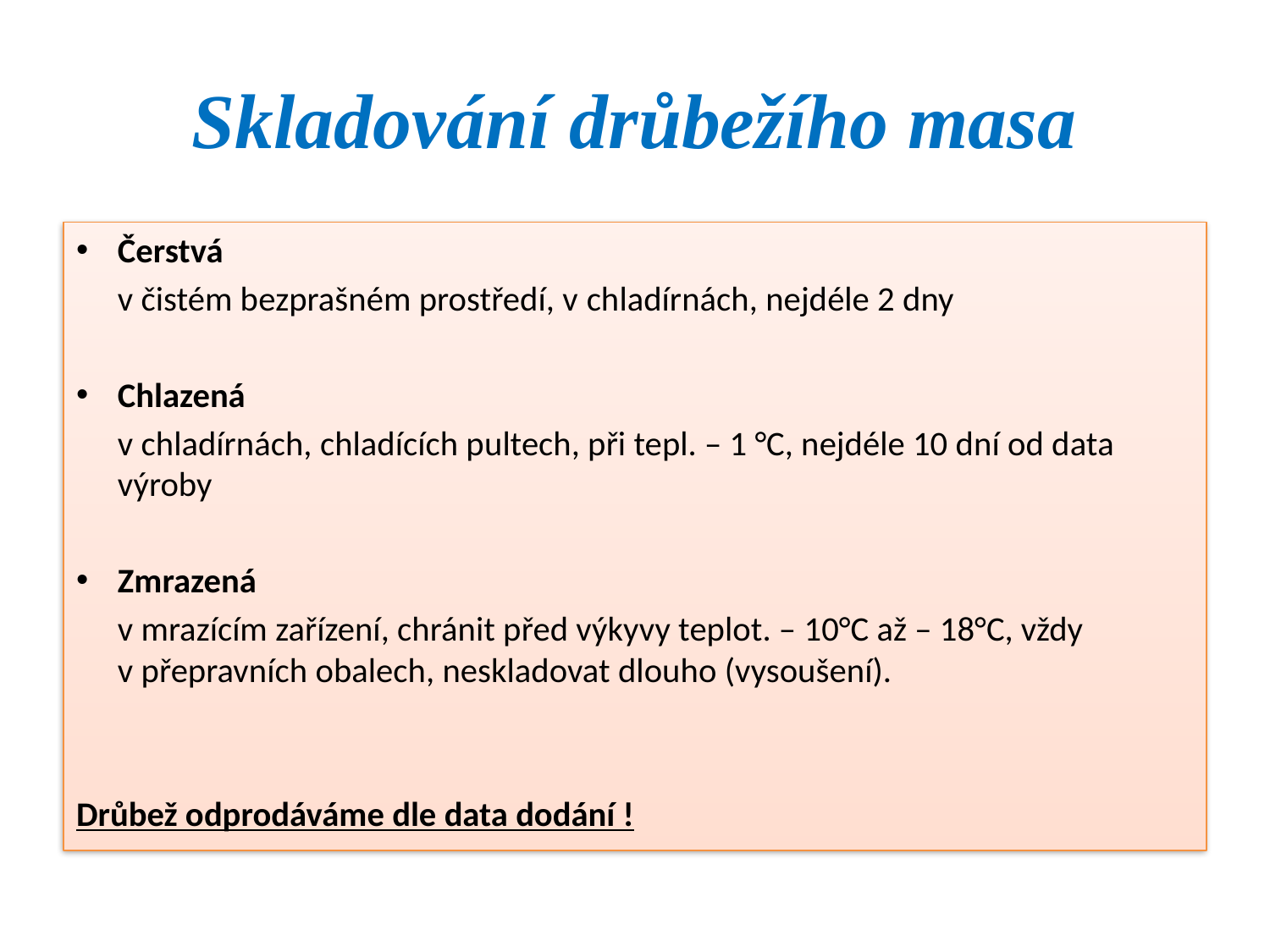

# Skladování drůbežího masa
Čerstvá
	v čistém bezprašném prostředí, v chladírnách, nejdéle 2 dny

Chlazená
	v chladírnách, chladících pultech, při tepl. – 1 °C, nejdéle 10 dní od data výroby

Zmrazená
	v mrazícím zařízení, chránit před výkyvy teplot. – 10°C až – 18°C, vždy v přepravních obalech, neskladovat dlouho (vysoušení).

Drůbež odprodáváme dle data dodání !